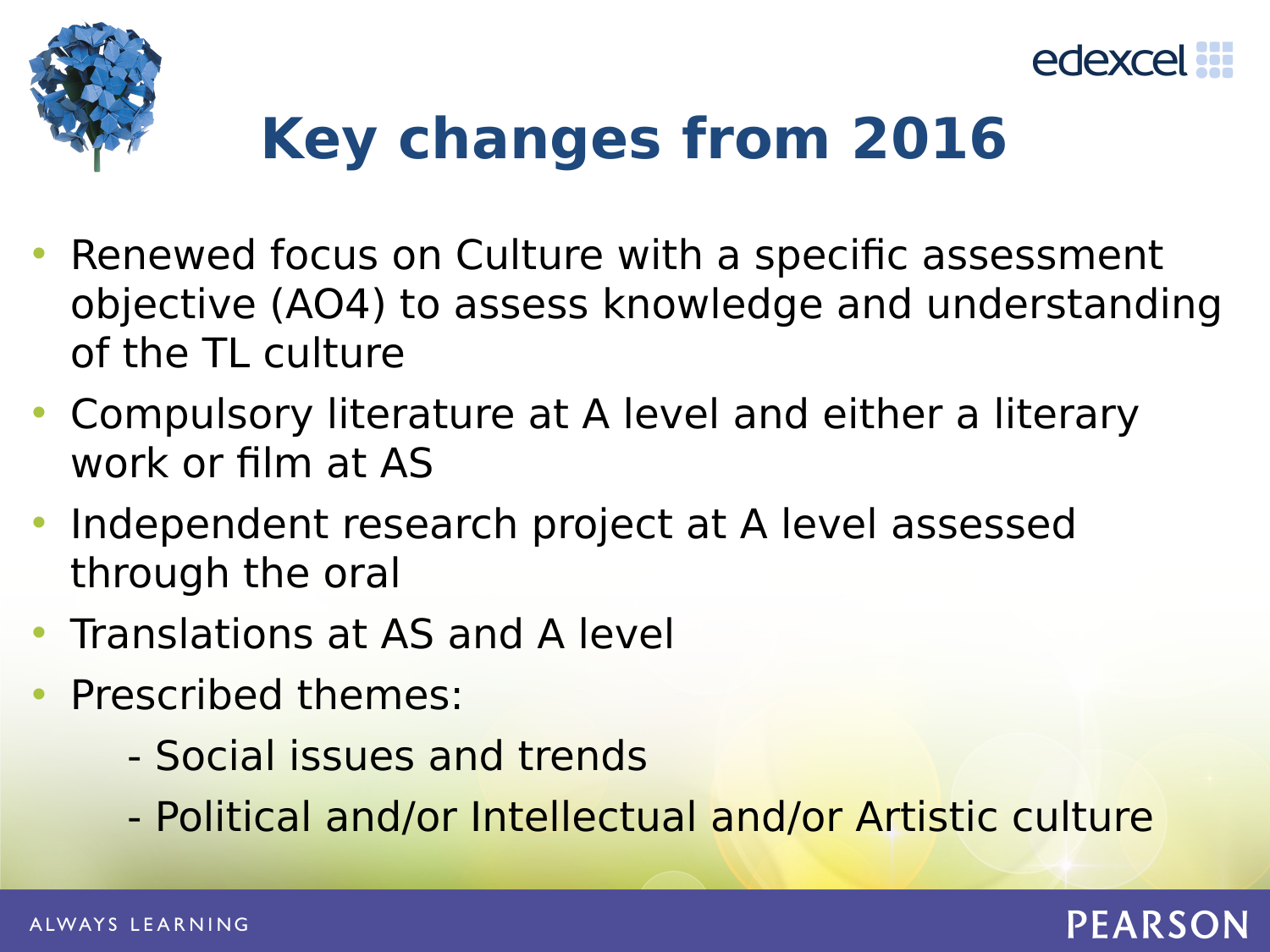

# Key changes from 2016
Renewed focus on Culture with a specific assessment objective (AO4) to assess knowledge and understanding of the TL culture
Compulsory literature at A level and either a literary work or film at AS
Independent research project at A level assessed through the oral
Translations at AS and A level
Prescribed themes:
 	- Social issues and trends
 	- Political and/or Intellectual and/or Artistic culture